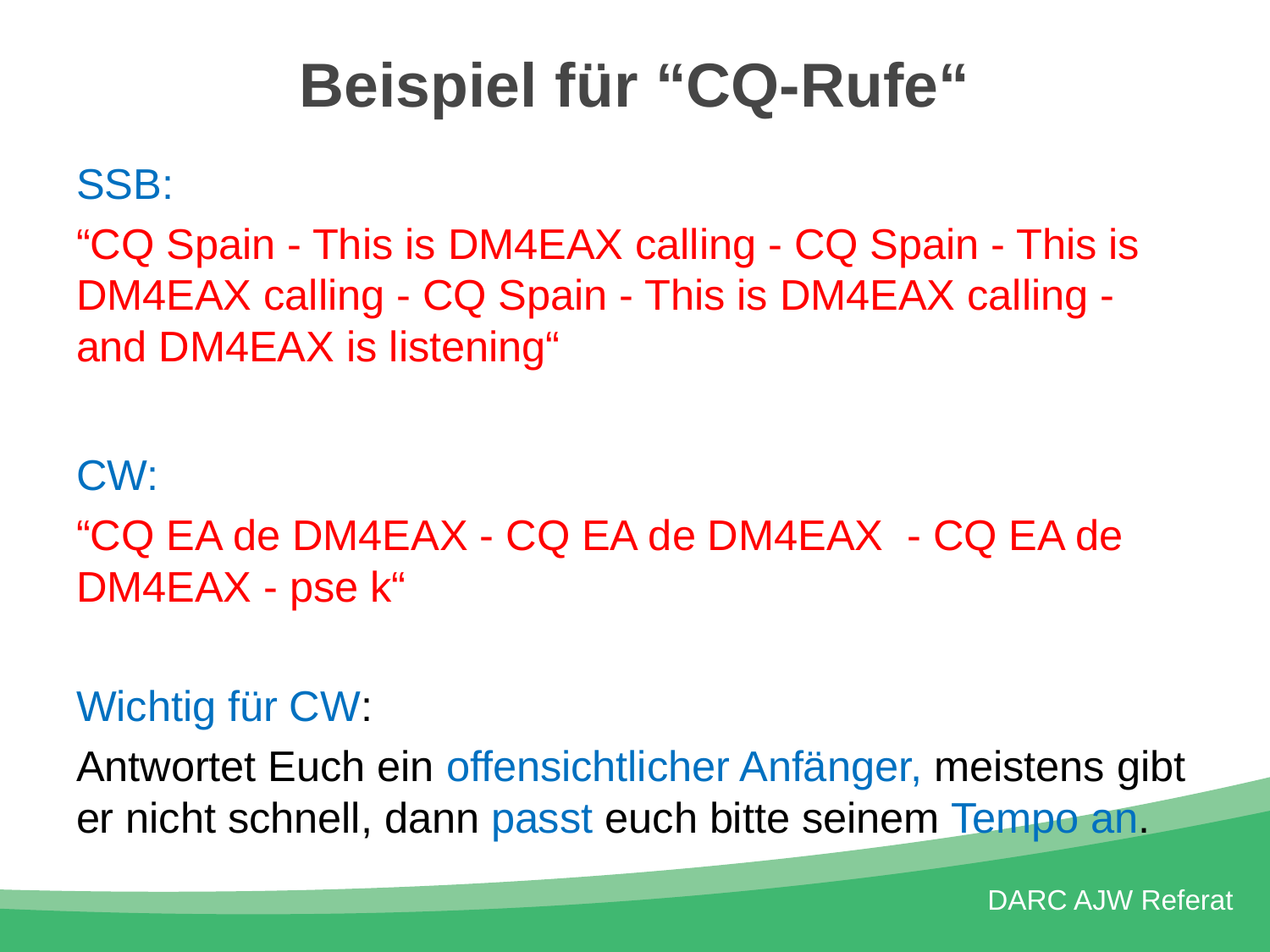

# Beispiel für “CQ-Rufe“
SSB:
“CQ Spain - This is DM4EAX calling - CQ Spain - This is DM4EAX calling - CQ Spain - This is DM4EAX calling - and DM4EAX is listening“

CW:
“CQ EA de DM4EAX - CQ EA de DM4EAX  - CQ EA de DM4EAX - pse k“

Wichtig für CW:
Antwortet Euch ein offensichtlicher Anfänger, meistens gibt er nicht schnell, dann passt euch bitte seinem Tempo an.